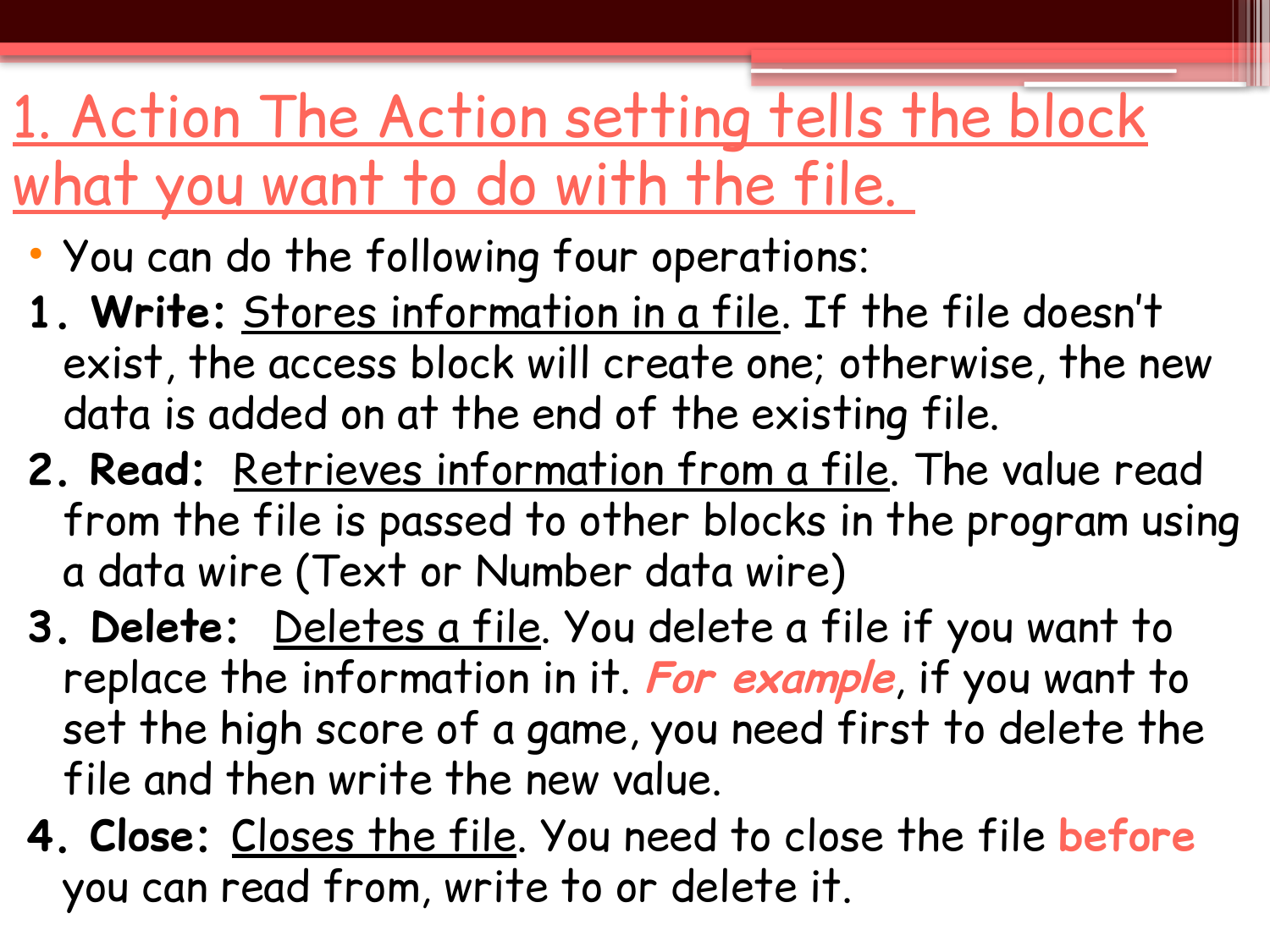

# 1. Action The Action setting tells the block what you want to do with the file.
You can do the following four operations:
1. Write: Stores information in a file. If the file doesn’t exist, the access block will create one; otherwise, the new data is added on at the end of the existing file.
2. Read:  Retrieves information from a file. The value read from the file is passed to other blocks in the program using a data wire (Text or Number data wire)
3. Delete:  Deletes a file. You delete a file if you want to replace the information in it. For example, if you want to set the high score of a game, you need first to delete the file and then write the new value.
4. Close: Closes the file. You need to close the file before you can read from, write to or delete it.